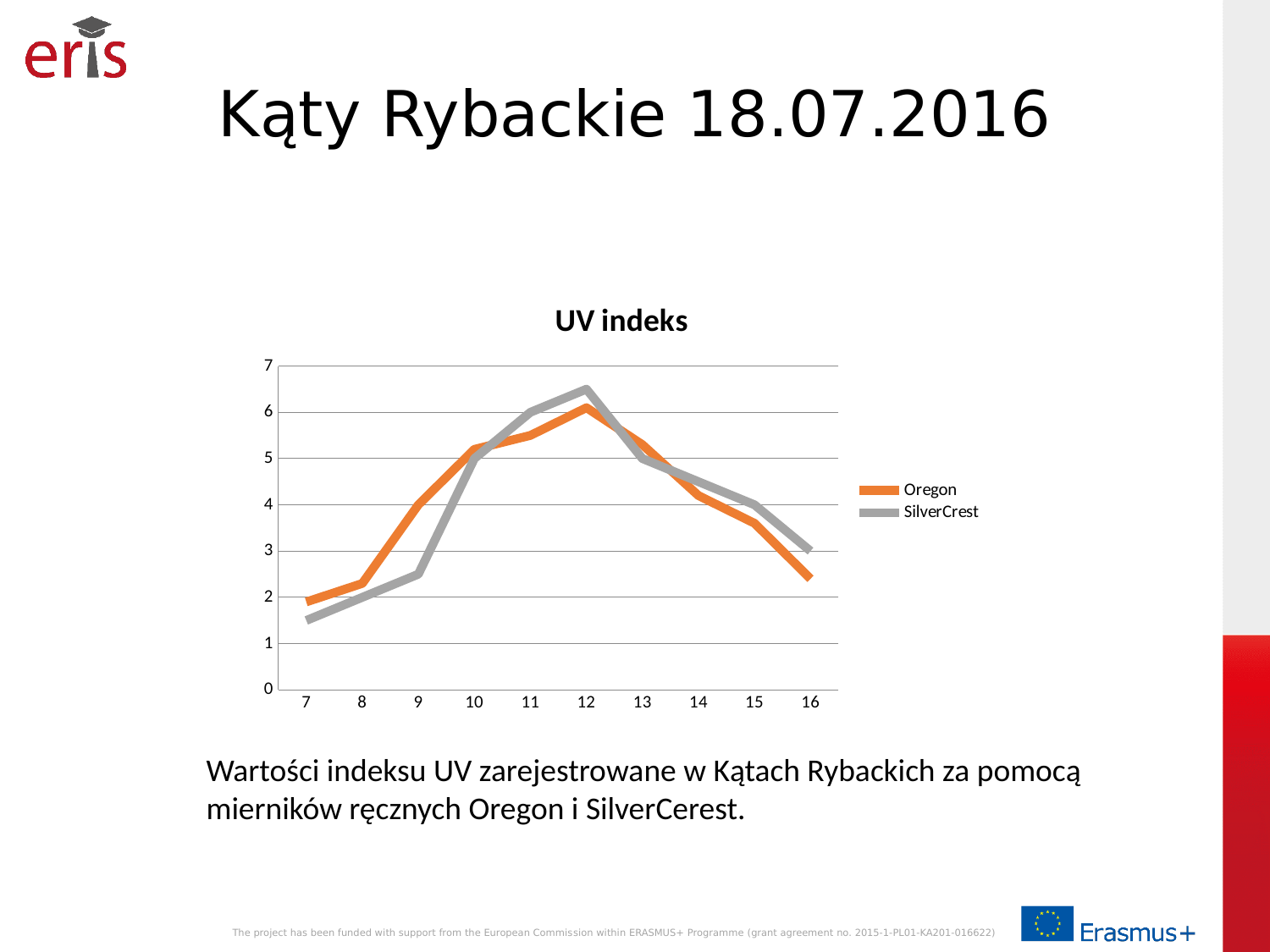

# Kąty Rybackie 18.07.2016

### Chart: UV indeks

| Category |  |  |
|---|---|---|
| 7 | 1.9000000000000001 | 1.5 |
| 8 | 2.3 | 2.0 |
| 9 | 4.0 | 2.5 |
| 10 | 5.2 | 5.0 |
| 11 | 5.5 | 6.0 |
| 12 | 6.1 | 6.5 |
| 13 | 5.3 | 5.0 |
| 14 | 4.2 | 4.5 |
| 15 | 3.6 | 4.0 |
| 16 | 2.4 | 3.0 |
Wartości indeksu UV zarejestrowane w Kątach Rybackich za pomocą mierników ręcznych Oregon i SilverCerest.